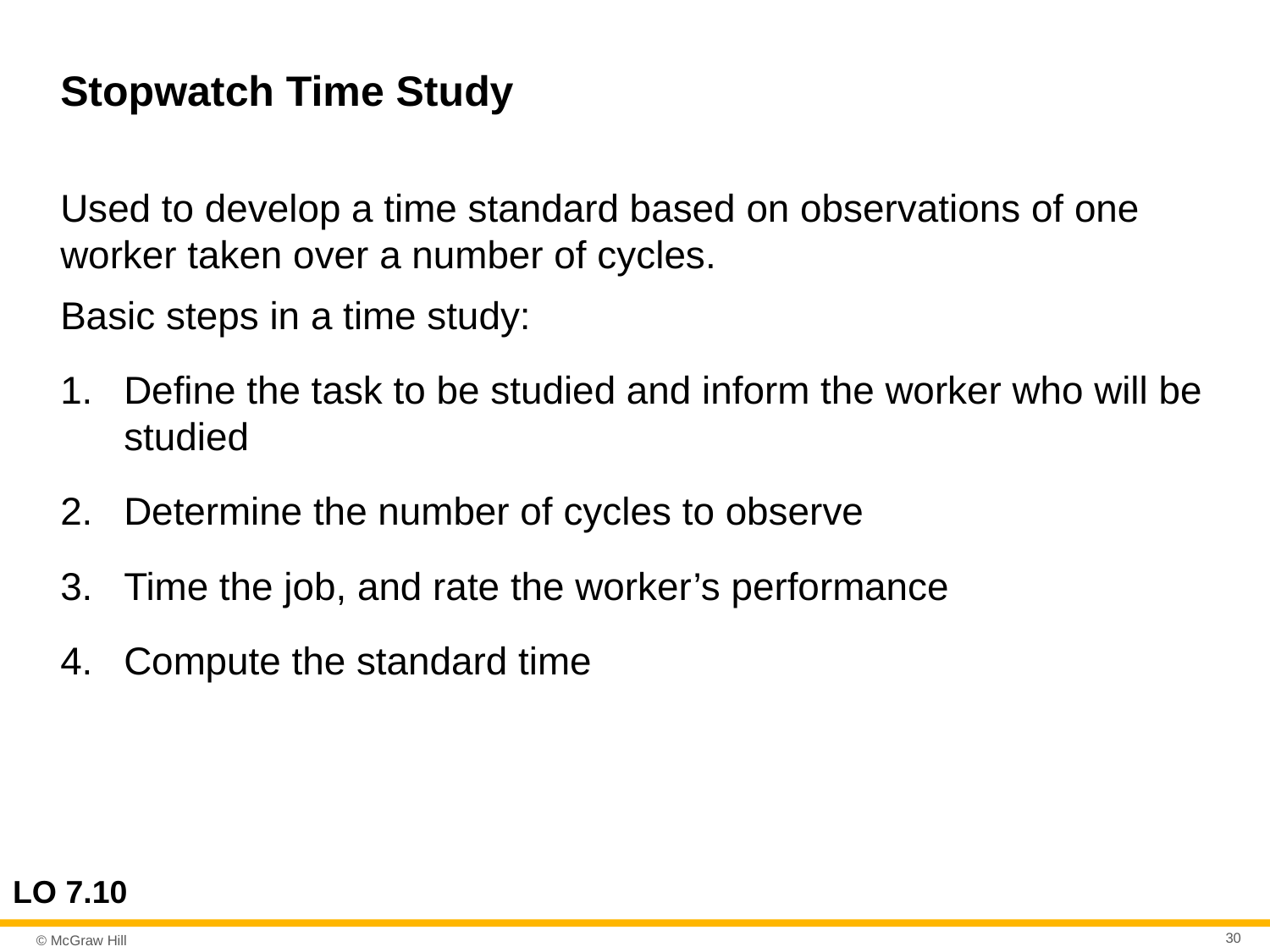

# Stopwatch Time Study
Used to develop a time standard based on observations of one worker taken over a number of cycles.
Basic steps in a time study:
Define the task to be studied and inform the worker who will be studied
Determine the number of cycles to observe
Time the job, and rate the worker’s performance
Compute the standard time
LO 7.10